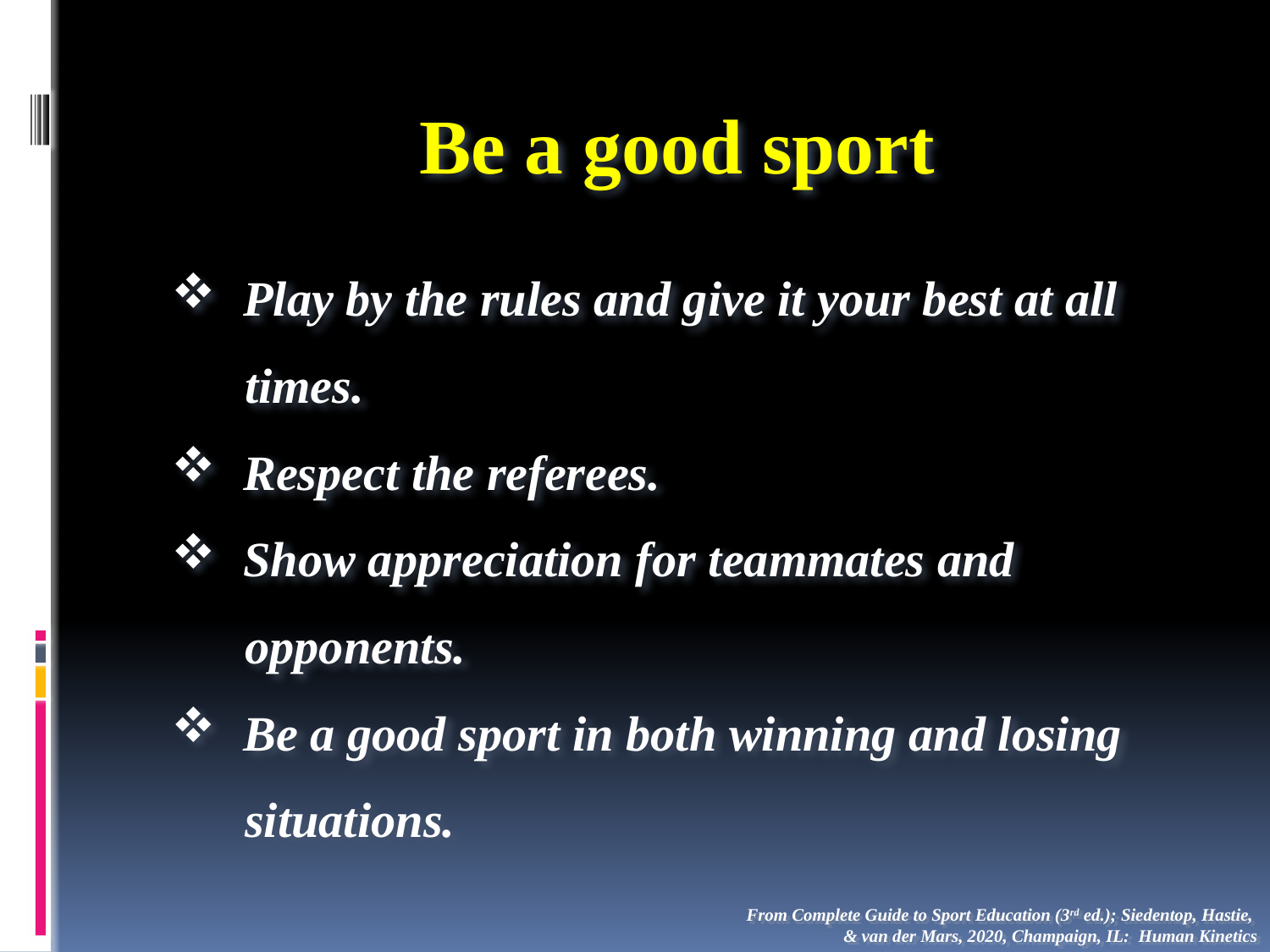

Be a good sport
  Play by the rules and give it your best at all
      times.
  Respect the referees.
  Show appreciation for teammates and
      opponents.
  Be a good sport in both winning and losing
      situations.
From Complete Guide to Sport Education (3rd ed.); Siedentop, Hastie,
& van der Mars, 2020, Champaign, IL:  Human Kinetics